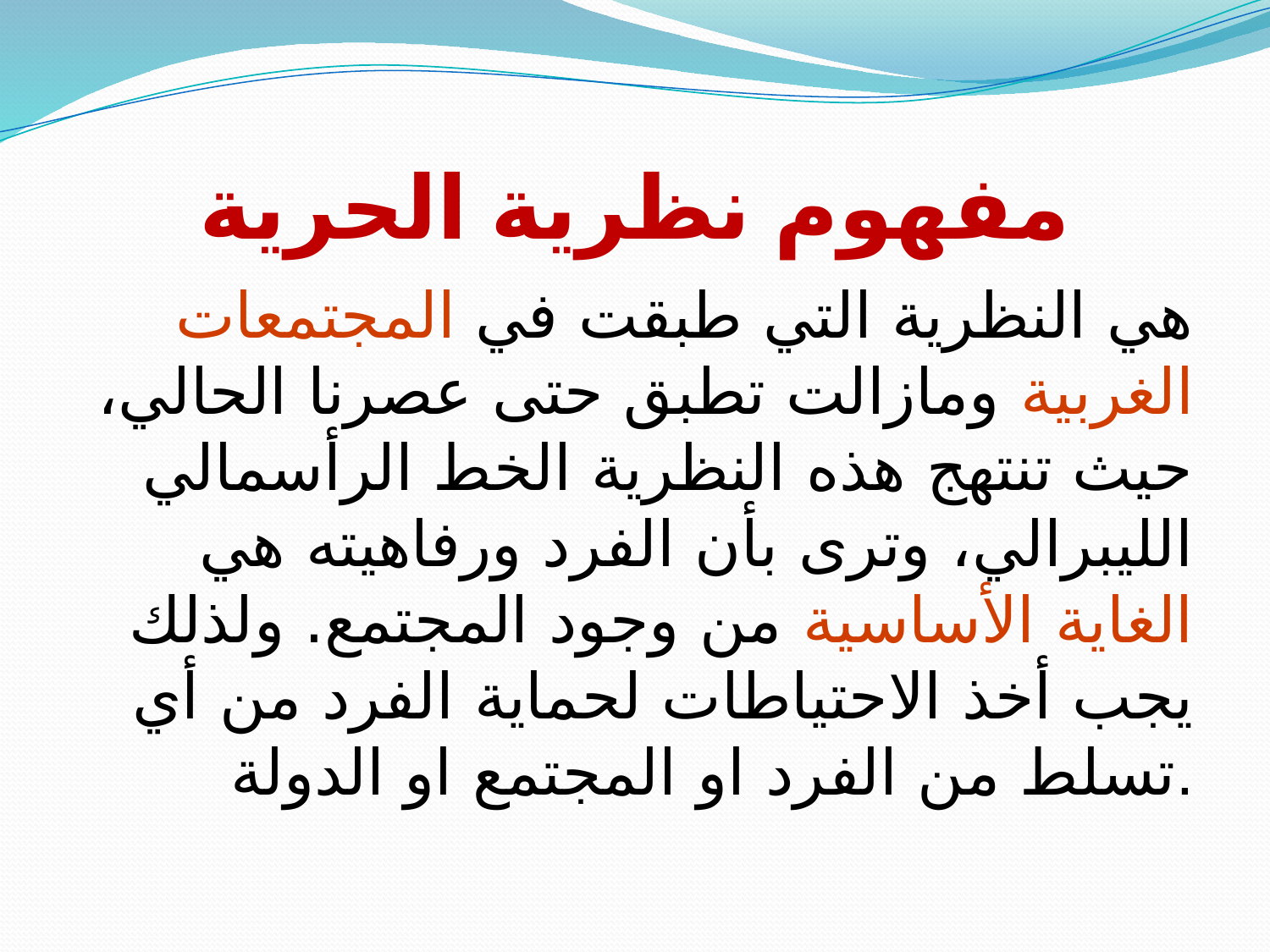

# مفهوم نظرية الحرية
هي النظرية التي طبقت في المجتمعات الغربية ومازالت تطبق حتى عصرنا الحالي، حيث تنتهج هذه النظرية الخط الرأسمالي الليبرالي، وترى بأن الفرد ورفاهيته هي الغاية الأساسية من وجود المجتمع. ولذلك يجب أخذ الاحتياطات لحماية الفرد من أي تسلط من الفرد او المجتمع او الدولة.